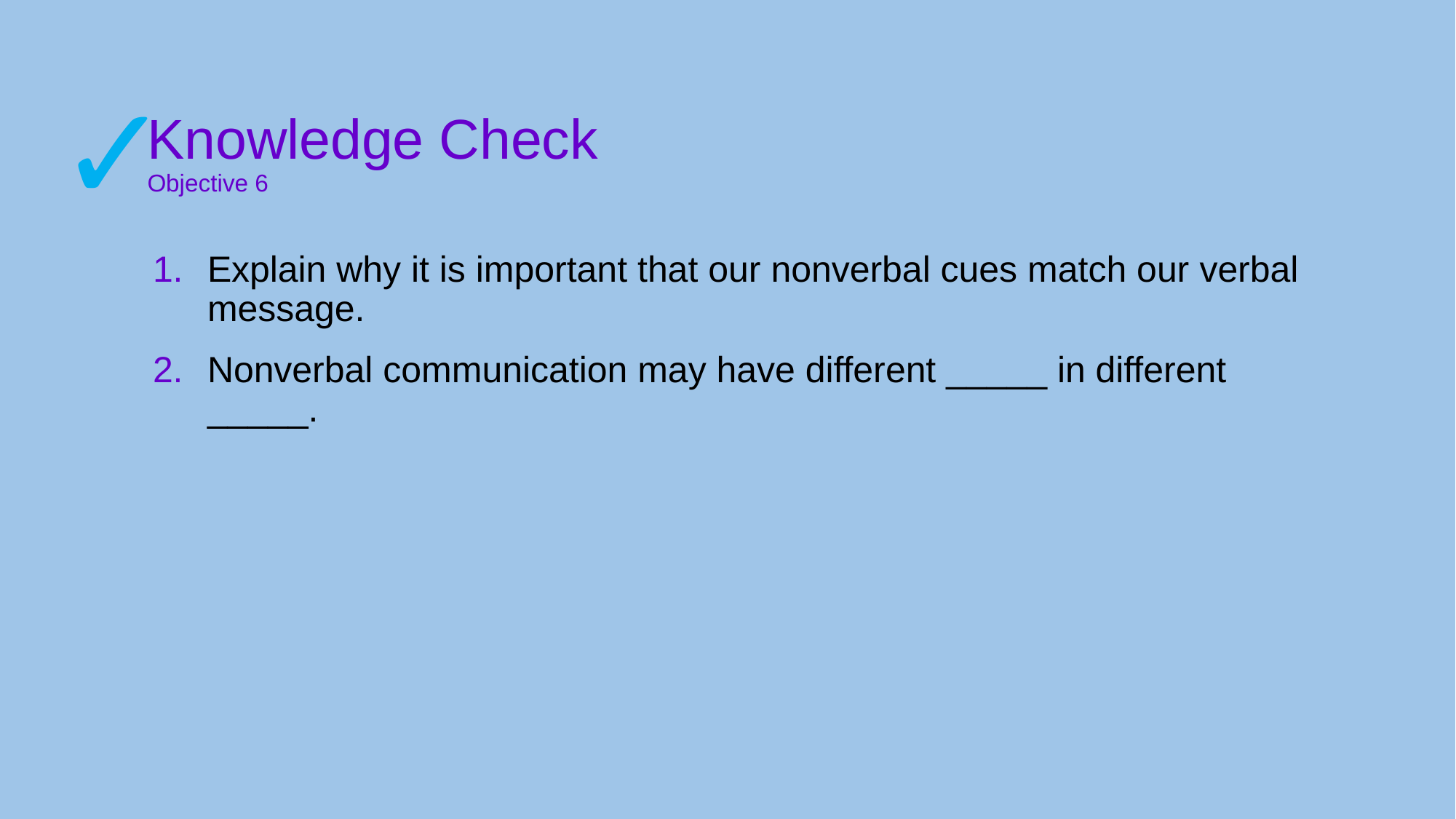

✓
# Knowledge Check Objective 6
Explain why it is important that our nonverbal cues match our verbal message.
Nonverbal communication may have different _____ in different _____.